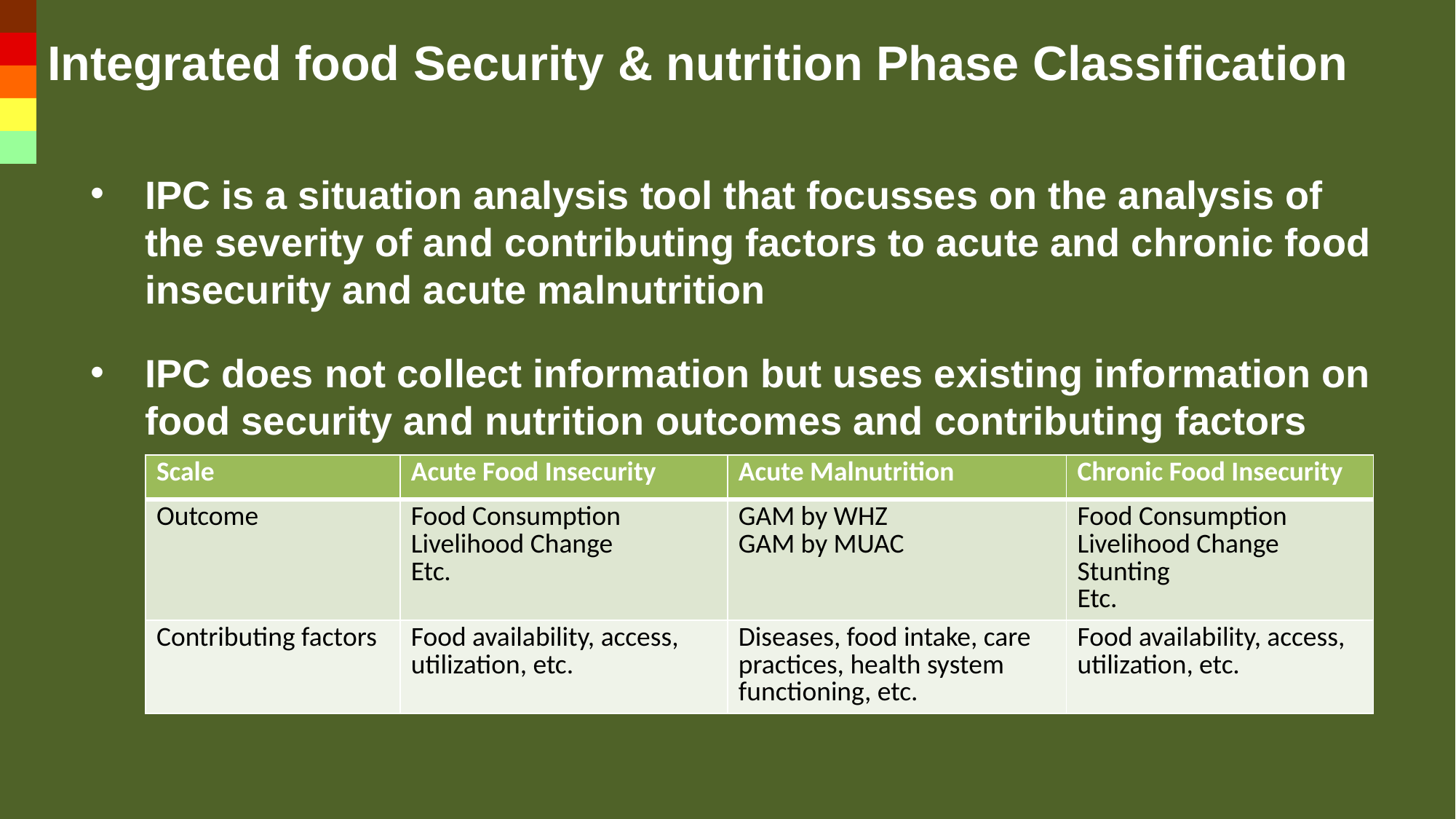

# Integrated food Security & nutrition Phase Classification
IPC is a situation analysis tool that focusses on the analysis of the severity of and contributing factors to acute and chronic food insecurity and acute malnutrition
IPC does not collect information but uses existing information on food security and nutrition outcomes and contributing factors

| Scale | Acute Food Insecurity | Acute Malnutrition | Chronic Food Insecurity |
| --- | --- | --- | --- |
| Outcome | Food Consumption Livelihood Change Etc. | GAM by WHZ GAM by MUAC | Food Consumption Livelihood Change Stunting Etc. |
| Contributing factors | Food availability, access, utilization, etc. | Diseases, food intake, care practices, health system functioning, etc. | Food availability, access, utilization, etc. |